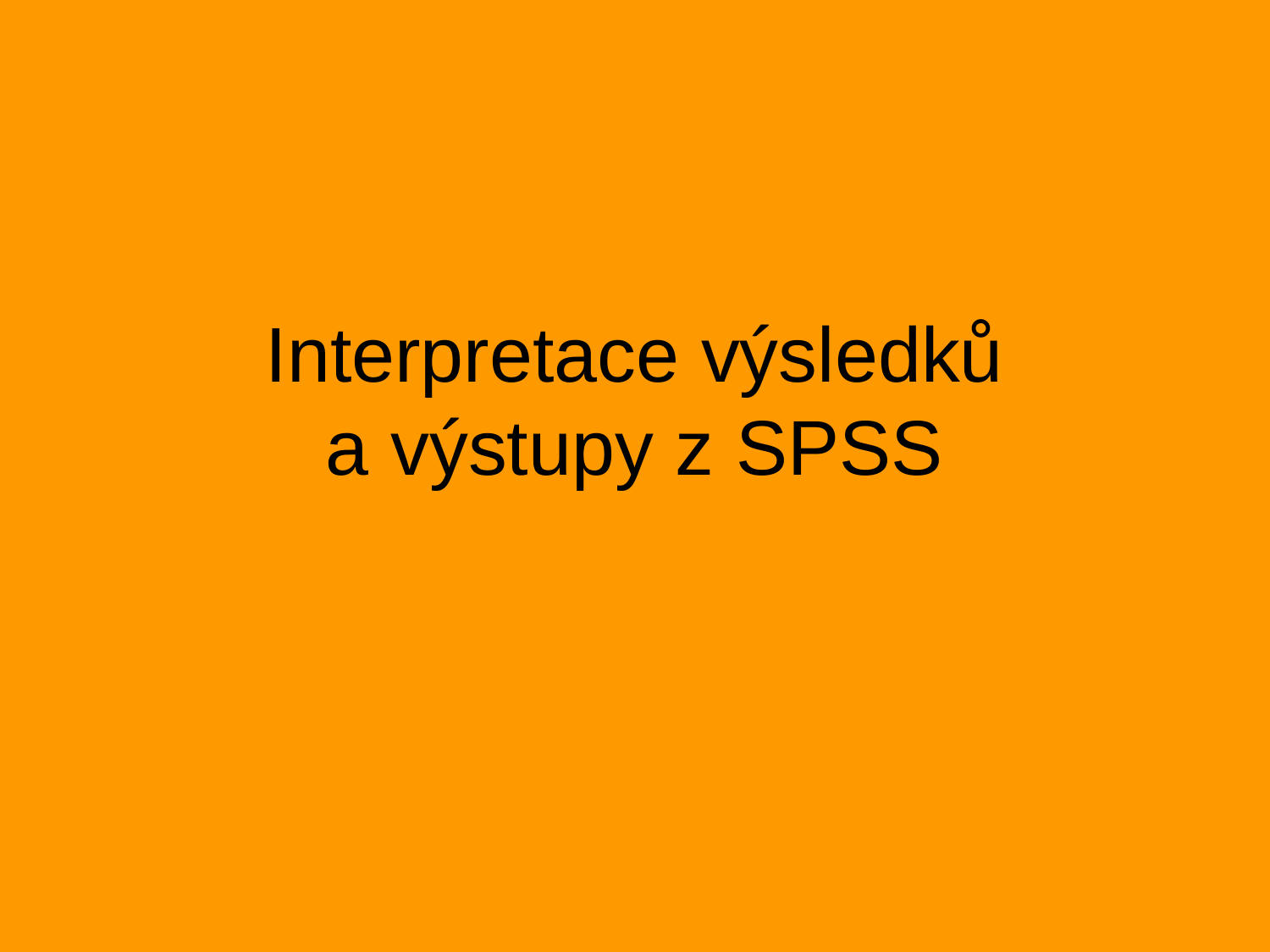

# Interpretace výsledků a výstupy z SPSS